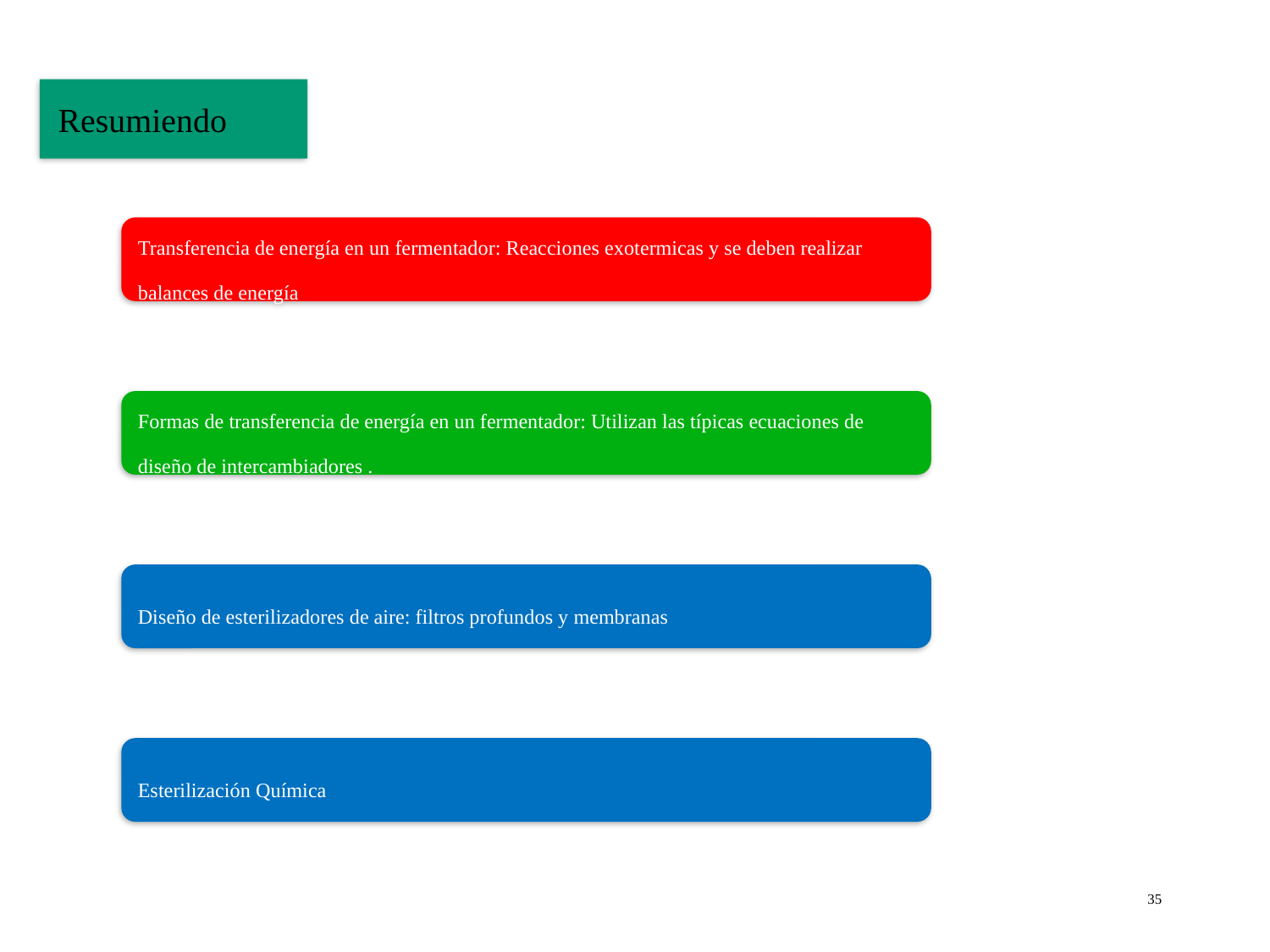

Resumiendo

Transferencia de energía en un fermentador: Reacciones exotermicas y se deben realizar balances de energía
Formas de transferencia de energía en un fermentador: Utilizan las típicas ecuaciones de diseño de intercambiadores .
Diseño de esterilizadores de aire: filtros profundos y membranas
Esterilización Química
35